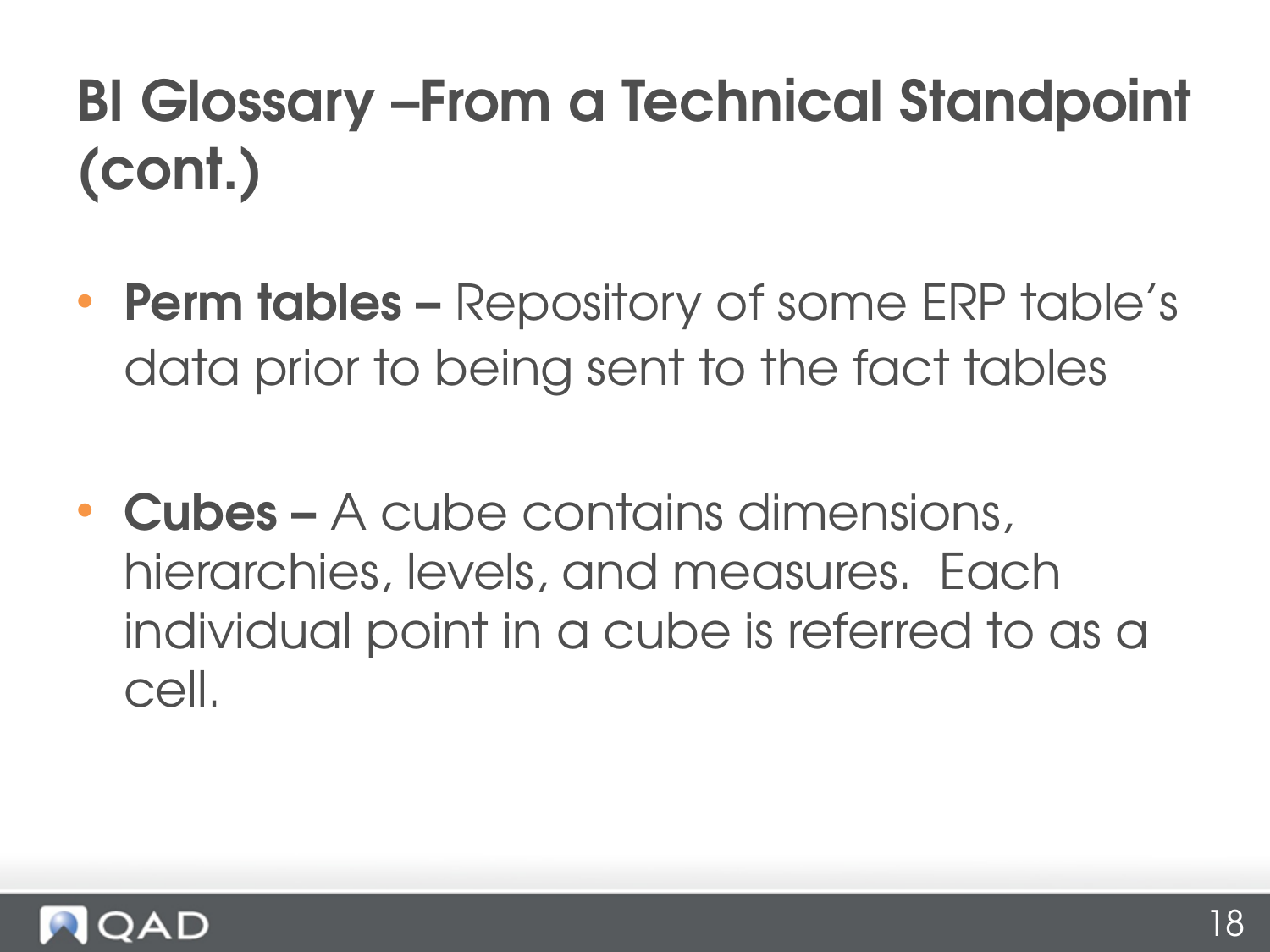

# BI Glossary –From a Technical Standpoint (cont.)

Perm tables – Repository of some ERP table’s data prior to being sent to the fact tables

Cubes – A cube contains dimensions, hierarchies, levels, and measures.  Each individual point in a cube is referred to as a cell.

18